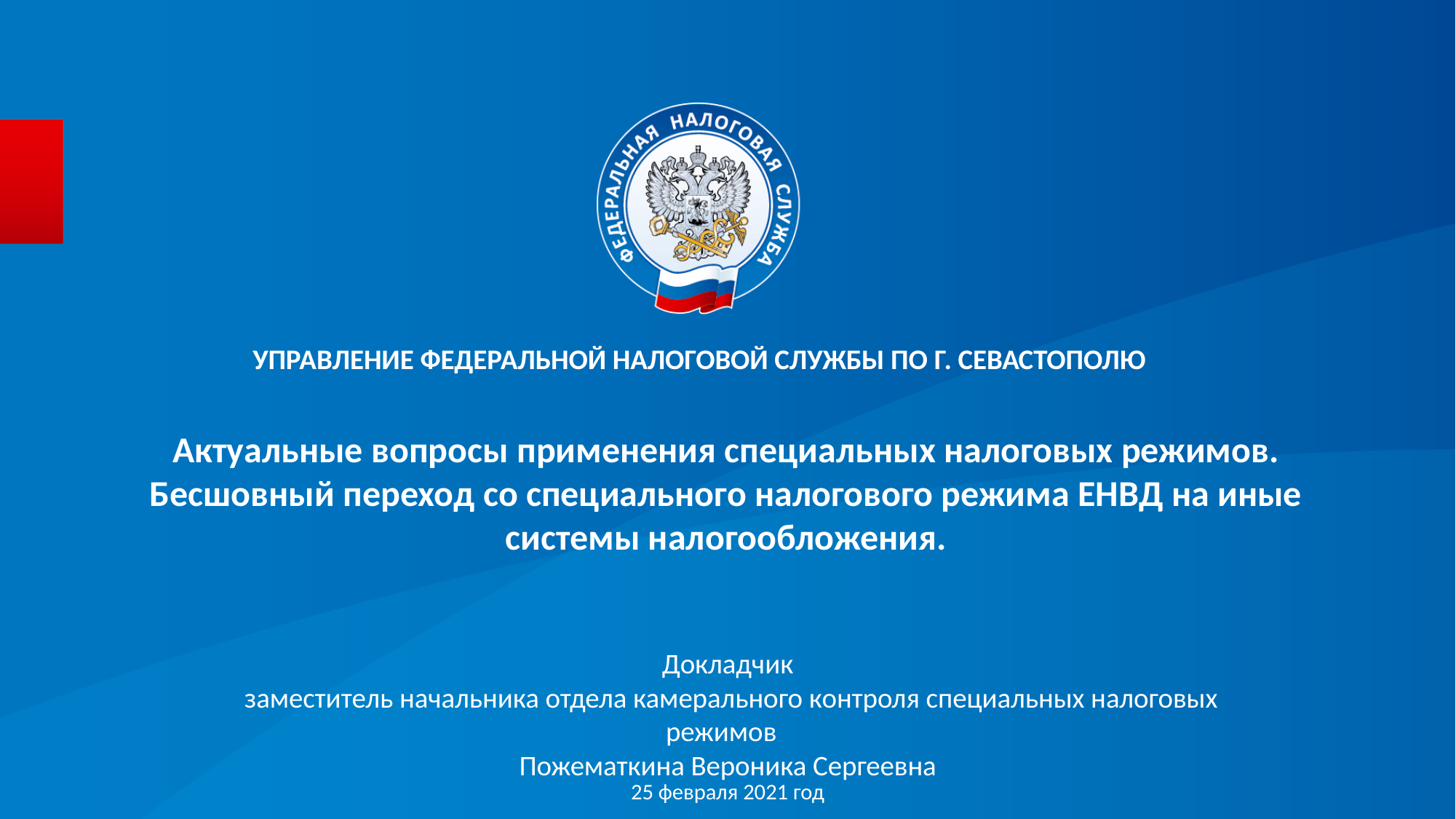

УПРАВЛЕНИЕ ФЕДЕРАЛЬНОЙ НАЛОГОВОЙ СЛУЖБЫ ПО Г. СЕВАСТОПОЛЮ
# Актуальные вопросы применения специальных налоговых режимов. Бесшовный переход со специального налогового режима ЕНВД на иные системы налогообложения.
Докладчик
 заместитель начальника отдела камерального контроля специальных налоговых режимов
Пожематкина Вероника Сергеевна
25 февраля 2021 год